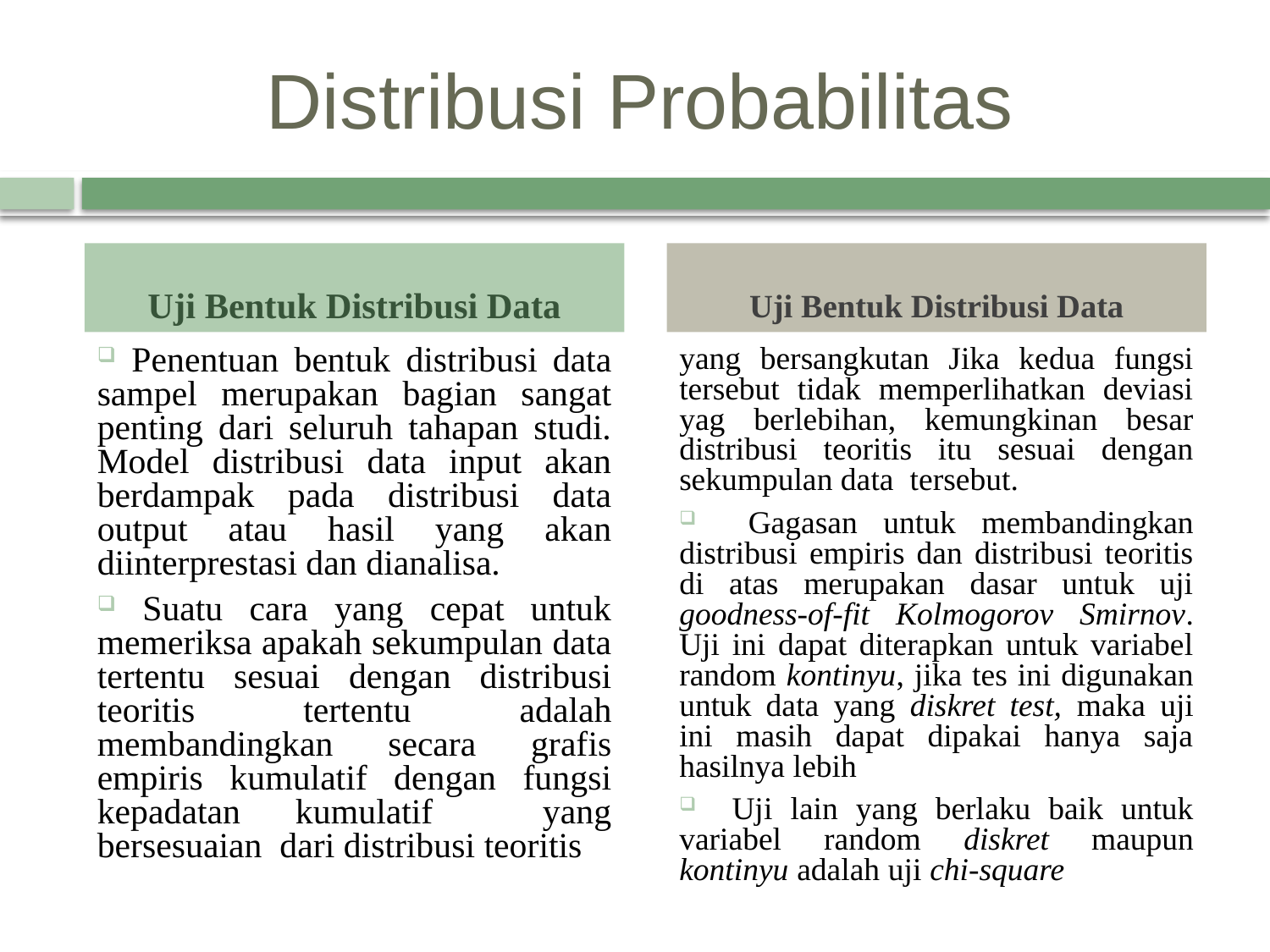

# Distribusi Probabilitas

Uji Bentuk Distribusi Data

Uji Bentuk Distribusi Data

 Penentuan bentuk distribusi data sampel merupakan bagian sangat penting dari seluruh tahapan studi. Model distribusi data input akan berdampak pada distribusi data output atau hasil yang akan diinterprestasi dan dianalisa.
 Suatu cara yang cepat untuk memeriksa apakah sekumpulan data tertentu sesuai dengan distribusi teoritis tertentu adalah membandingkan secara grafis empiris kumulatif dengan fungsi kepadatan kumulatif  yang bersesuaian  dari distribusi teoritis
yang bersangkutan Jika kedua fungsi tersebut tidak memperlihatkan deviasi yag berlebihan, kemungkinan besar distribusi teoritis itu sesuai dengan sekumpulan data  tersebut.
  Gagasan untuk membandingkan distribusi empiris dan distribusi teoritis di atas merupakan dasar untuk uji goodness-of-fit Kolmogorov Smirnov. Uji ini dapat diterapkan untuk variabel random kontinyu, jika tes ini digunakan untuk data yang diskret test, maka uji ini masih dapat dipakai hanya saja hasilnya lebih
  Uji lain yang berlaku baik untuk variabel random diskret maupun kontinyu adalah uji chi-square